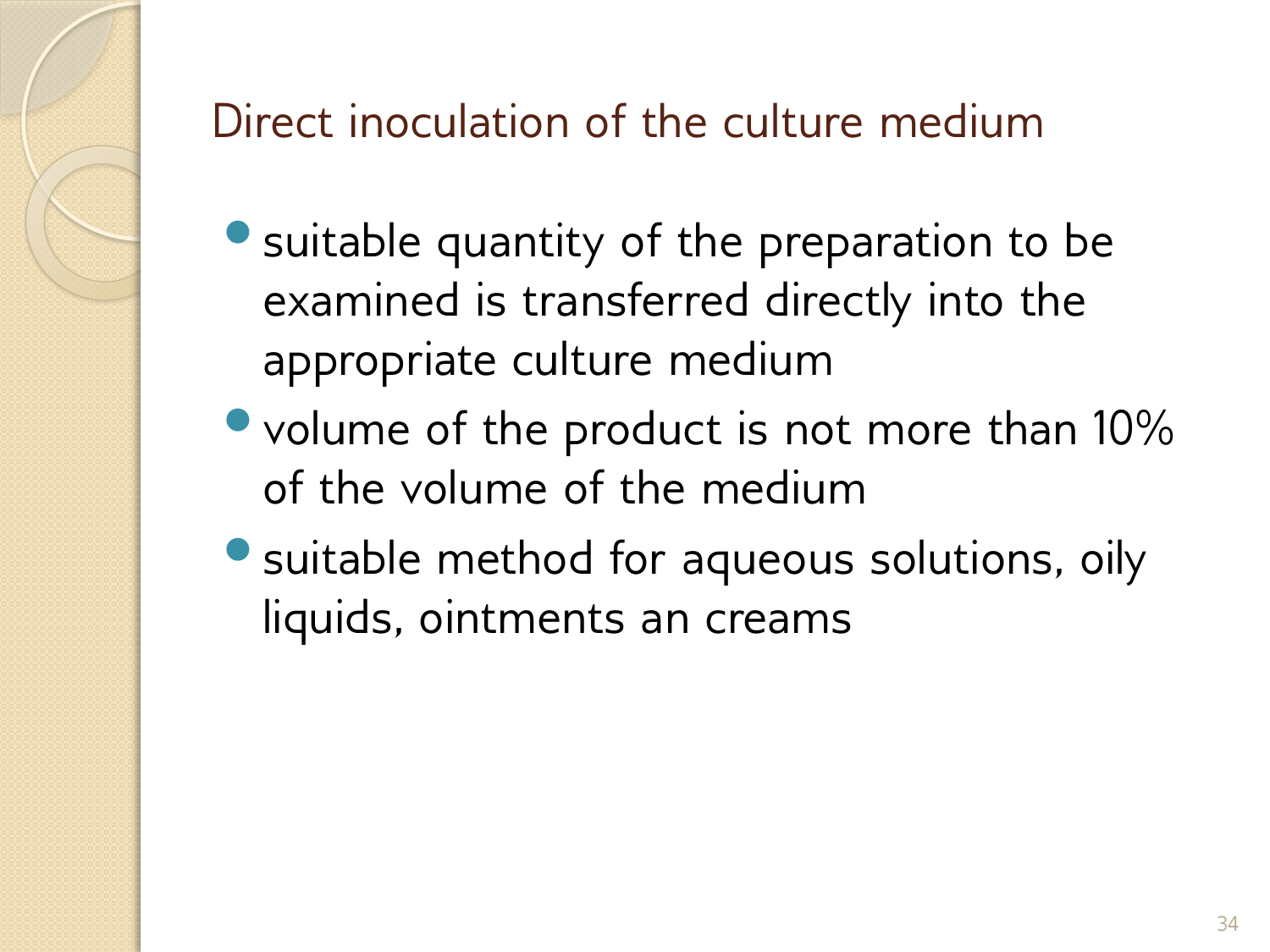

# Direct inoculation of the culture medium
suitable quantity of the preparation to be examined is transferred directly into the appropriate culture medium
volume of the product is not more than 10% of the volume of the medium
suitable method for aqueous solutions, oily liquids, ointments an creams

34